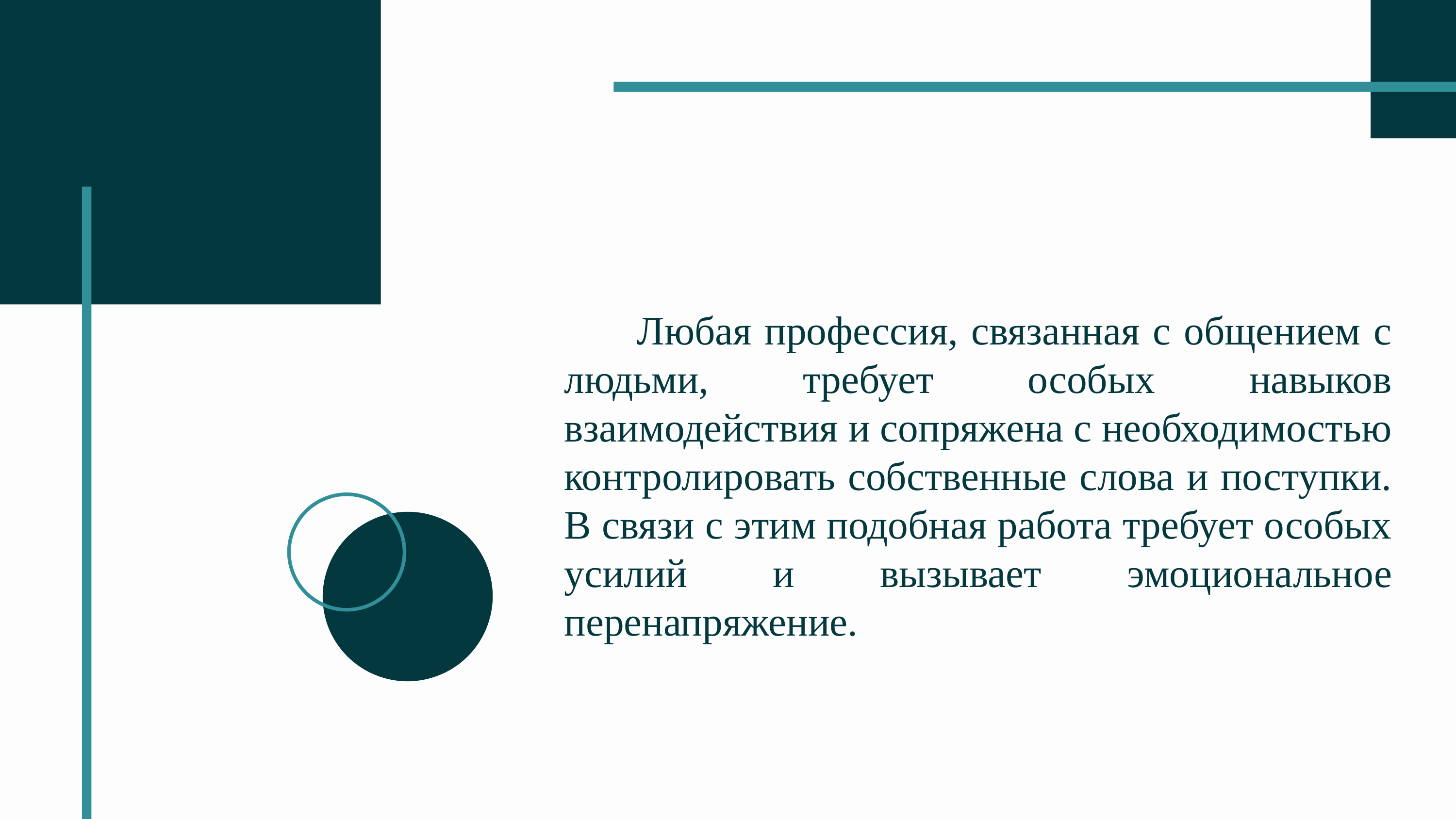

Любая профессия, связанная с общением с людьми, требует особых навыков взаимодействия и сопряжена с необходимостью контролировать собственные слова и поступки. В связи с этим подобная работа требует особых усилий и вызывает эмоциональное перенапряжение.